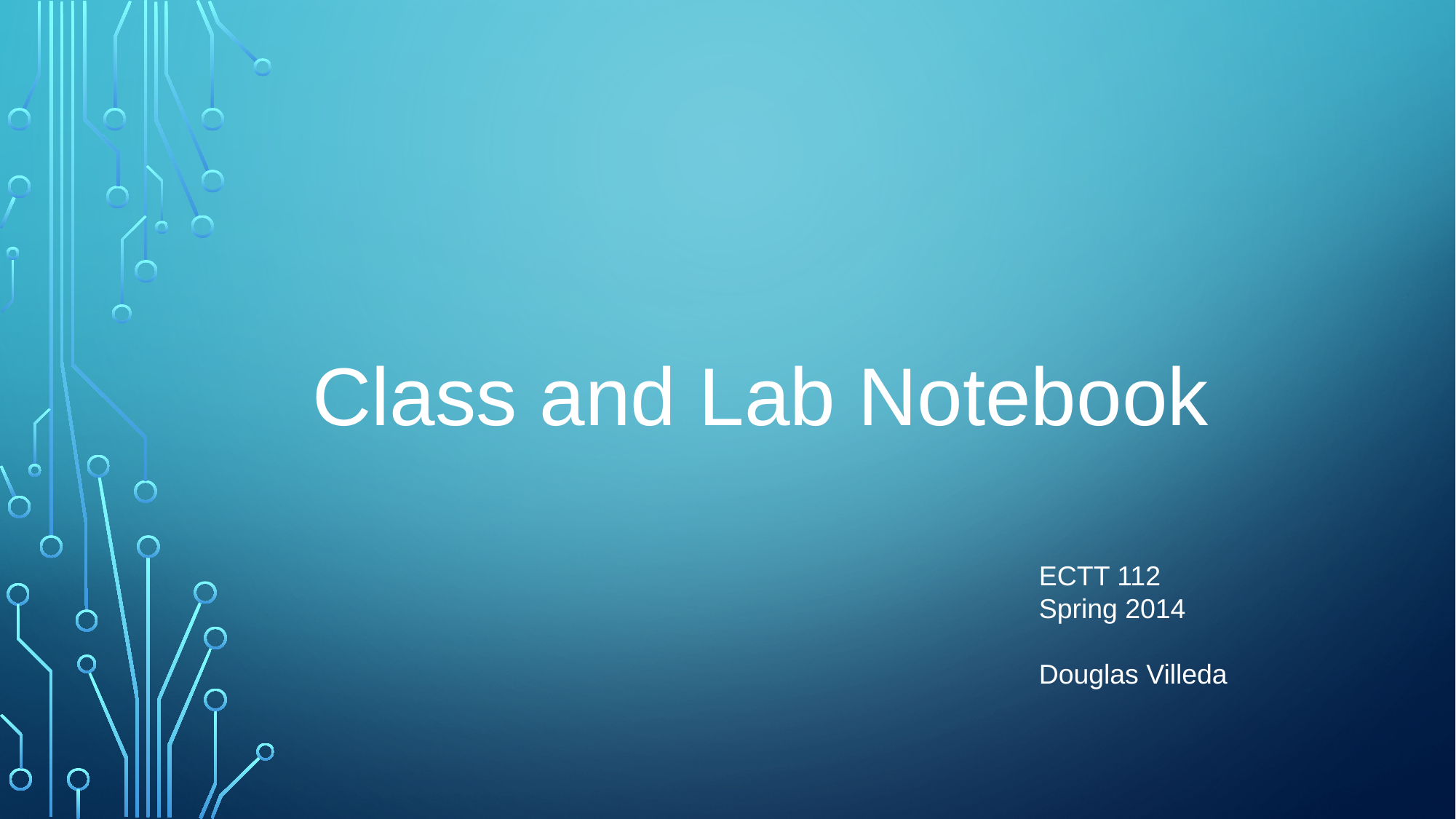

Class and Lab Notebook
ECTT 112
Spring 2014

Douglas Villeda